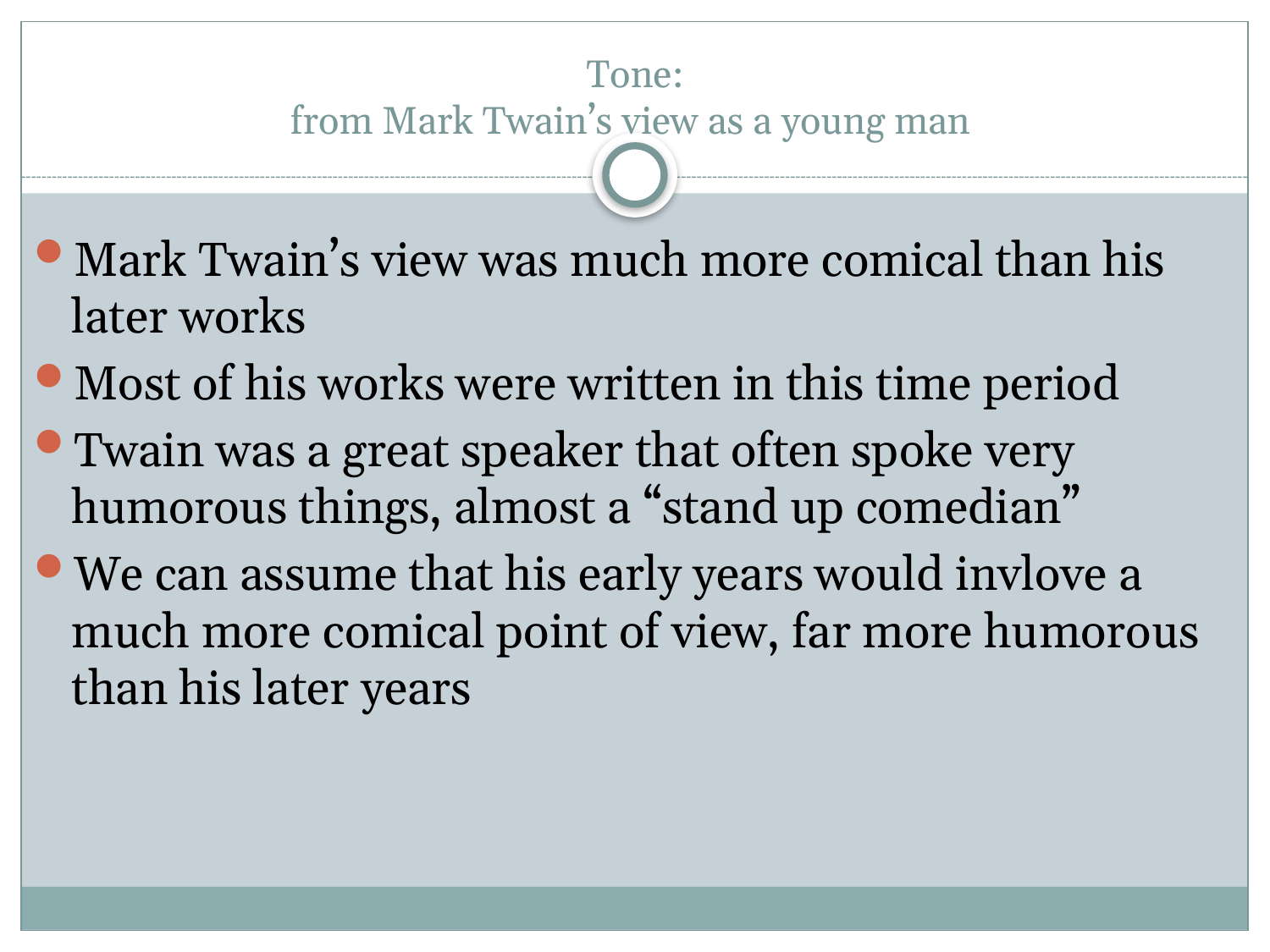

# Tone: from Mark Twain’s view as a young man
Mark Twain’s view was much more comical than his later works
Most of his works were written in this time period
Twain was a great speaker that often spoke very humorous things, almost a “stand up comedian”
We can assume that his early years would invlove a much more comical point of view, far more humorous than his later years